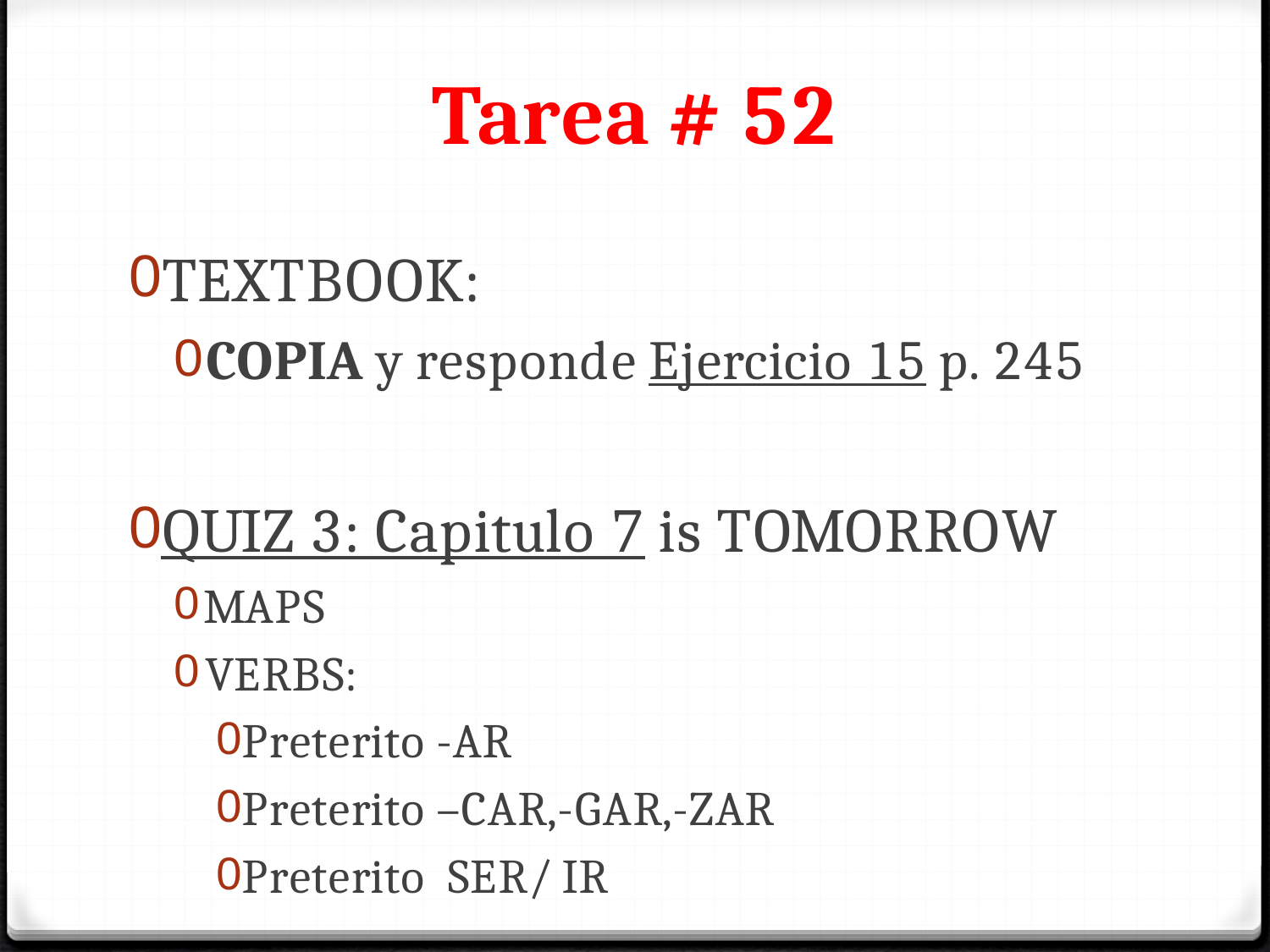

# Tarea # 52
TEXTBOOK:
COPIA y responde Ejercicio 15 p. 245

QUIZ 3: Capitulo 7 is TOMORROW
MAPS
VERBS:
Preterito -AR
Preterito –CAR,-GAR,-ZAR
Preterito  SER/ IR